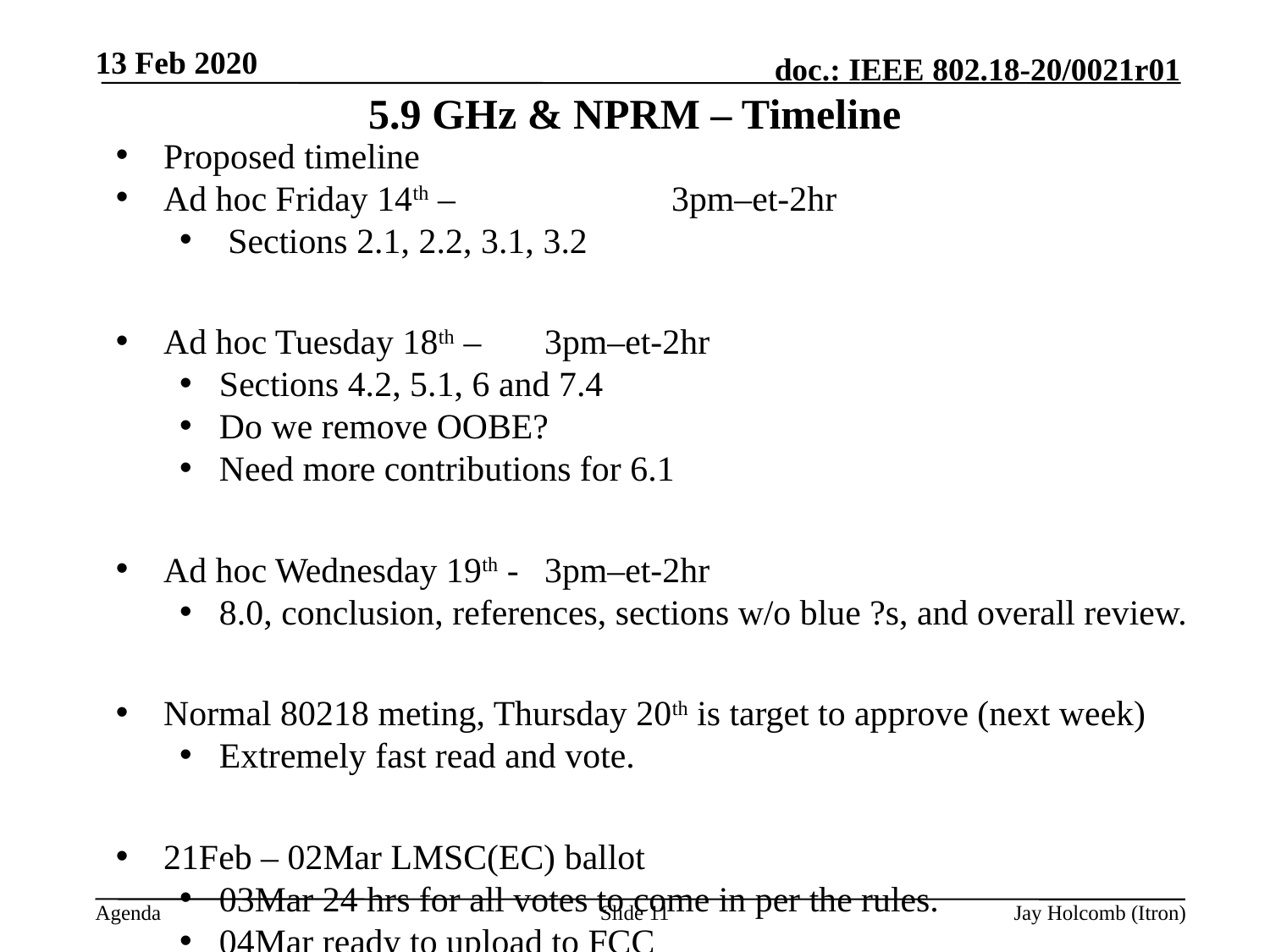

13 Feb 2020
# 5.9 GHz & NPRM – Timeline
Proposed timeline
Ad hoc Friday 14th – 		3pm–et-2hr
 Sections 2.1, 2.2, 3.1, 3.2

Ad hoc Tuesday 18th – 	3pm–et-2hr
Sections 4.2, 5.1, 6 and 7.4
Do we remove OOBE?
Need more contributions for 6.1

Ad hoc Wednesday 19th - 	3pm–et-2hr
8.0, conclusion, references, sections w/o blue ?s, and overall review.

Normal 80218 meting, Thursday 20th is target to approve (next week)
Extremely fast read and vote.

21Feb – 02Mar LMSC(EC) ballot
03Mar 24 hrs for all votes to come in per the rules.
04Mar ready to upload to FCC
Slide 11
Jay Holcomb (Itron)